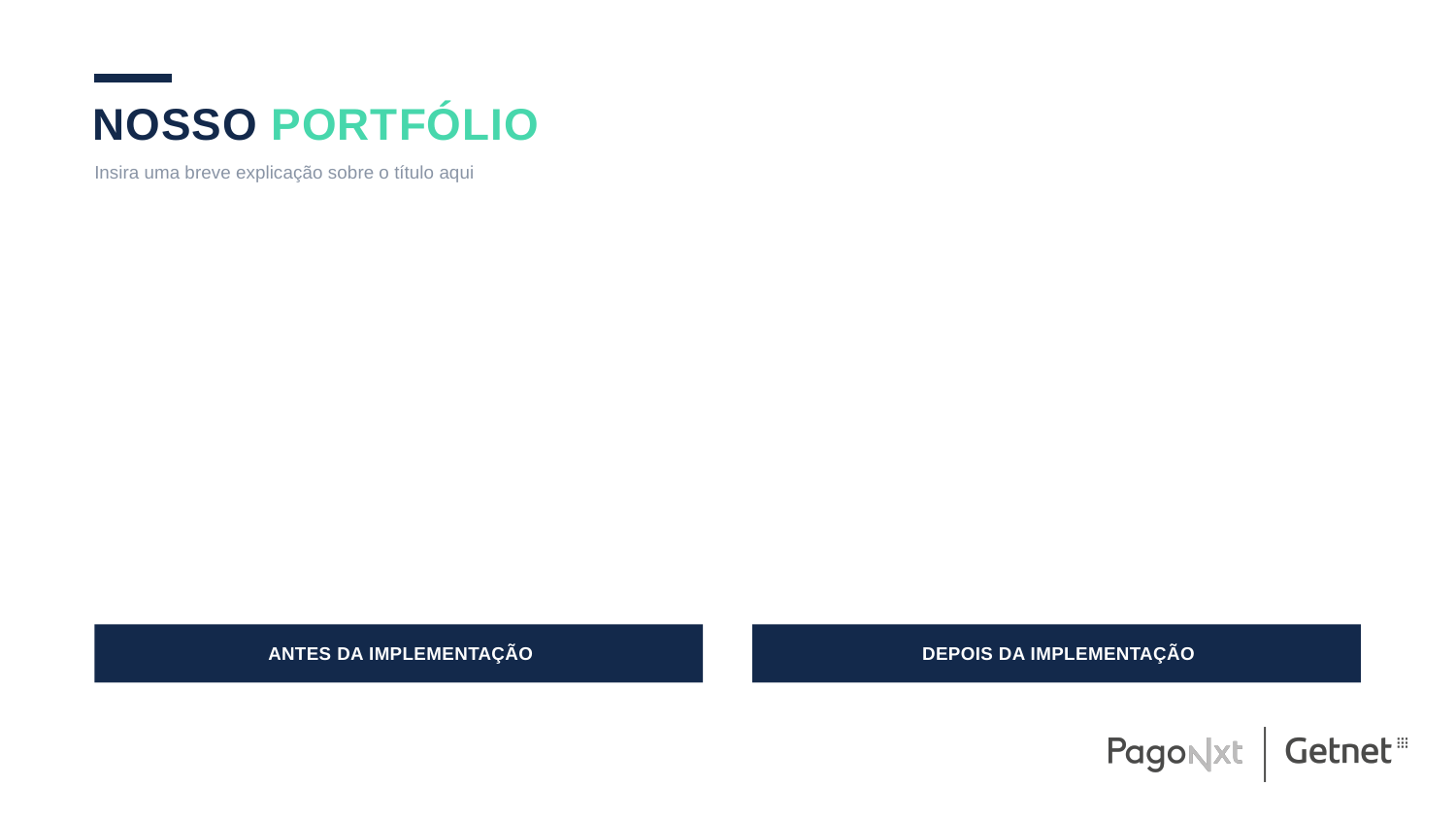

Nosso portfólio
Insira uma breve explicação sobre o título aqui

Antes da implementação
Depois da implementação